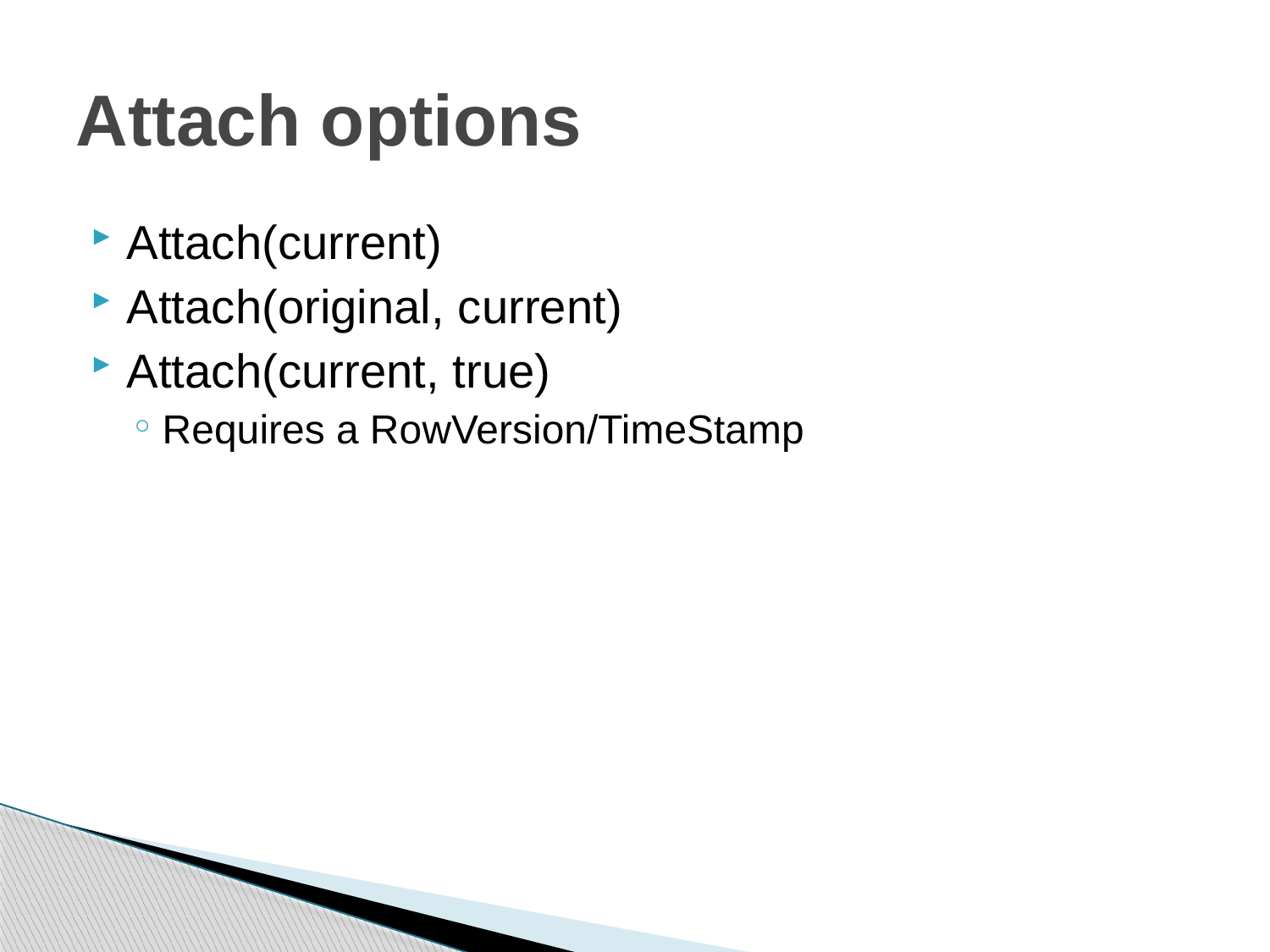

# Attach options
Attach(current)
Attach(original, current)
Attach(current, true)
Requires a RowVersion/TimeStamp